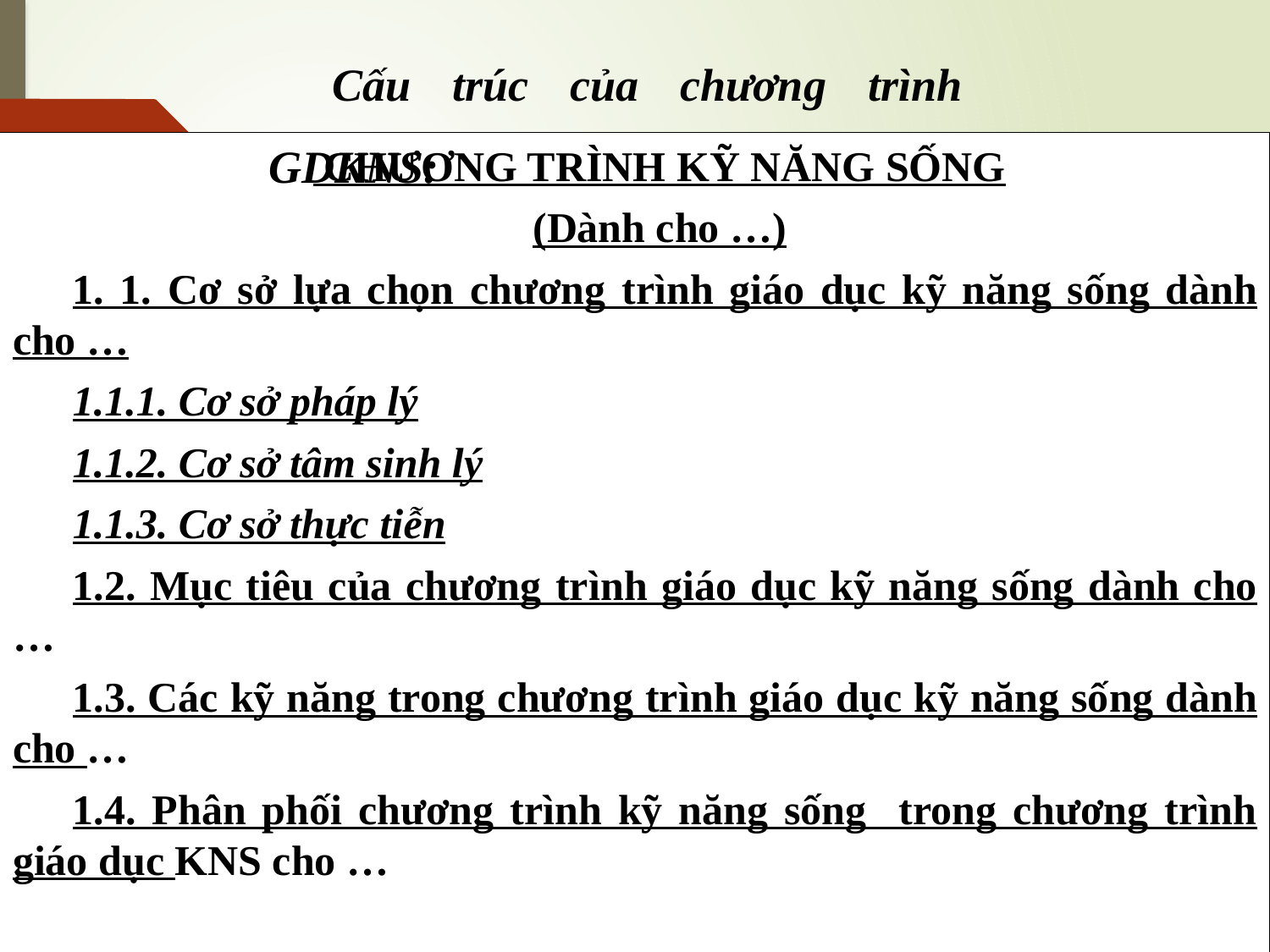

Cấu trúc của chương trình GDKNS:
 CHƯƠNG TRÌNH KỸ NĂNG SỐNG
(Dành cho …)
1. 1. Cơ sở lựa chọn chương trình giáo dục kỹ năng sống dành cho …
1.1.1. Cơ sở pháp lý
1.1.2. Cơ sở tâm sinh lý
1.1.3. Cơ sở thực tiễn
1.2. Mục tiêu của chương trình giáo dục kỹ năng sống dành cho …
1.3. Các kỹ năng trong chương trình giáo dục kỹ năng sống dành cho …
1.4. Phân phối chương trình kỹ năng sống  trong chương trình giáo dục KNS cho …